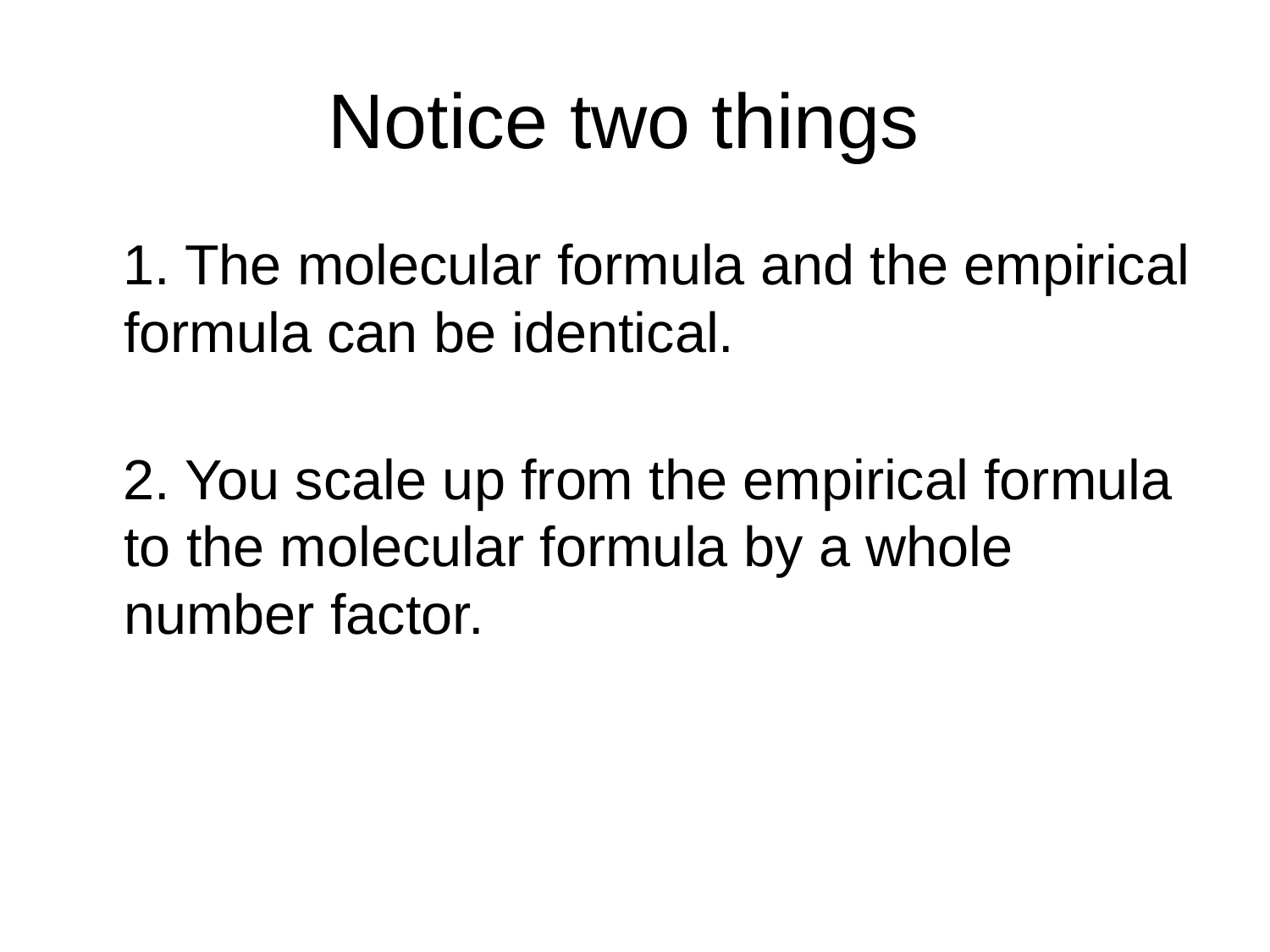

# Notice two things
   1. The molecular formula and the empirical formula can be identical.
   2. You scale up from the empirical formula to the molecular formula by a whole number factor.